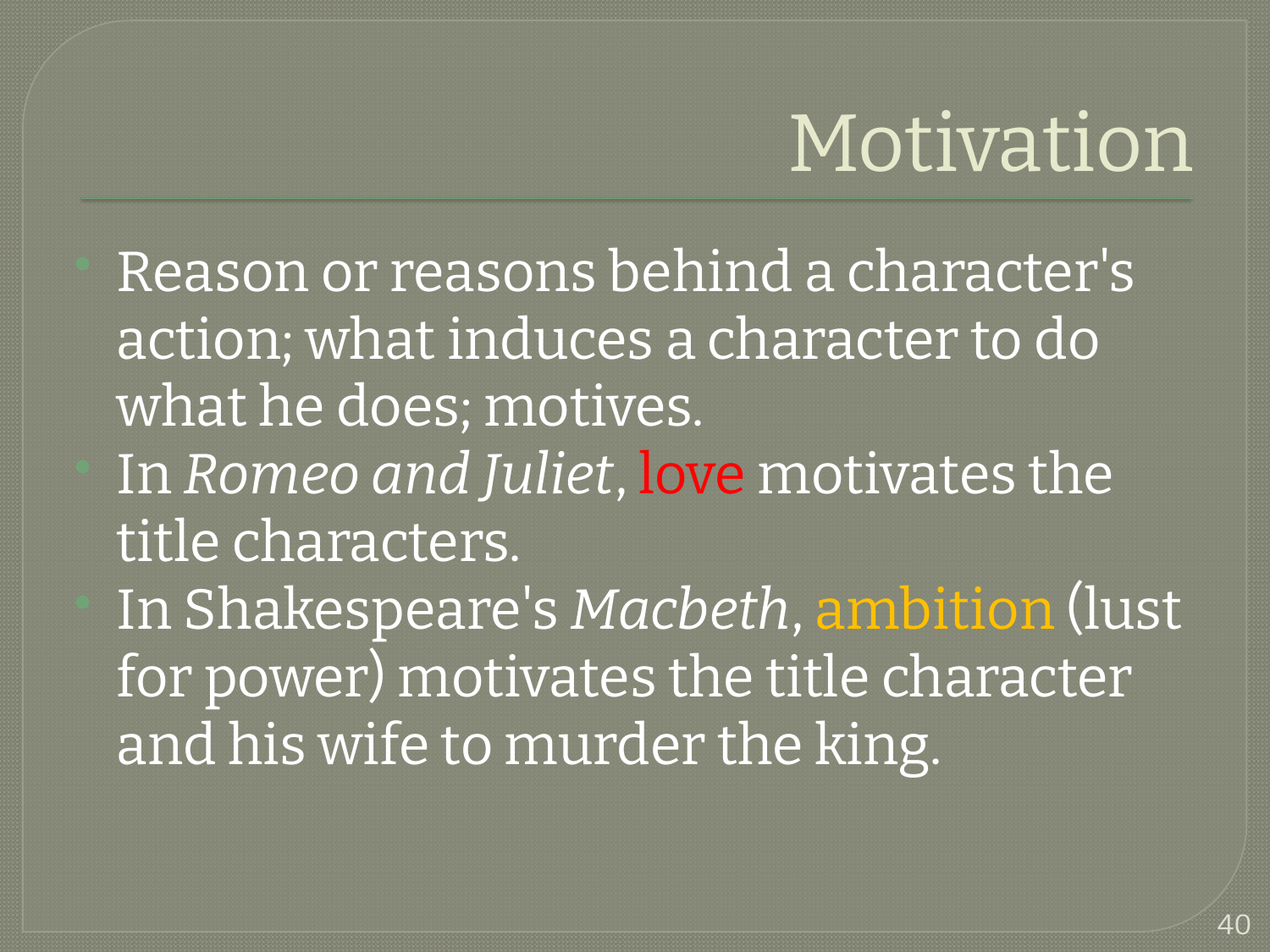

# Motivation
Reason or reasons behind a character's action; what induces a character to do what he does; motives.
In Romeo and Juliet, love motivates the title characters.
In Shakespeare's Macbeth, ambition (lust for power) motivates the title character and his wife to murder the king.
40